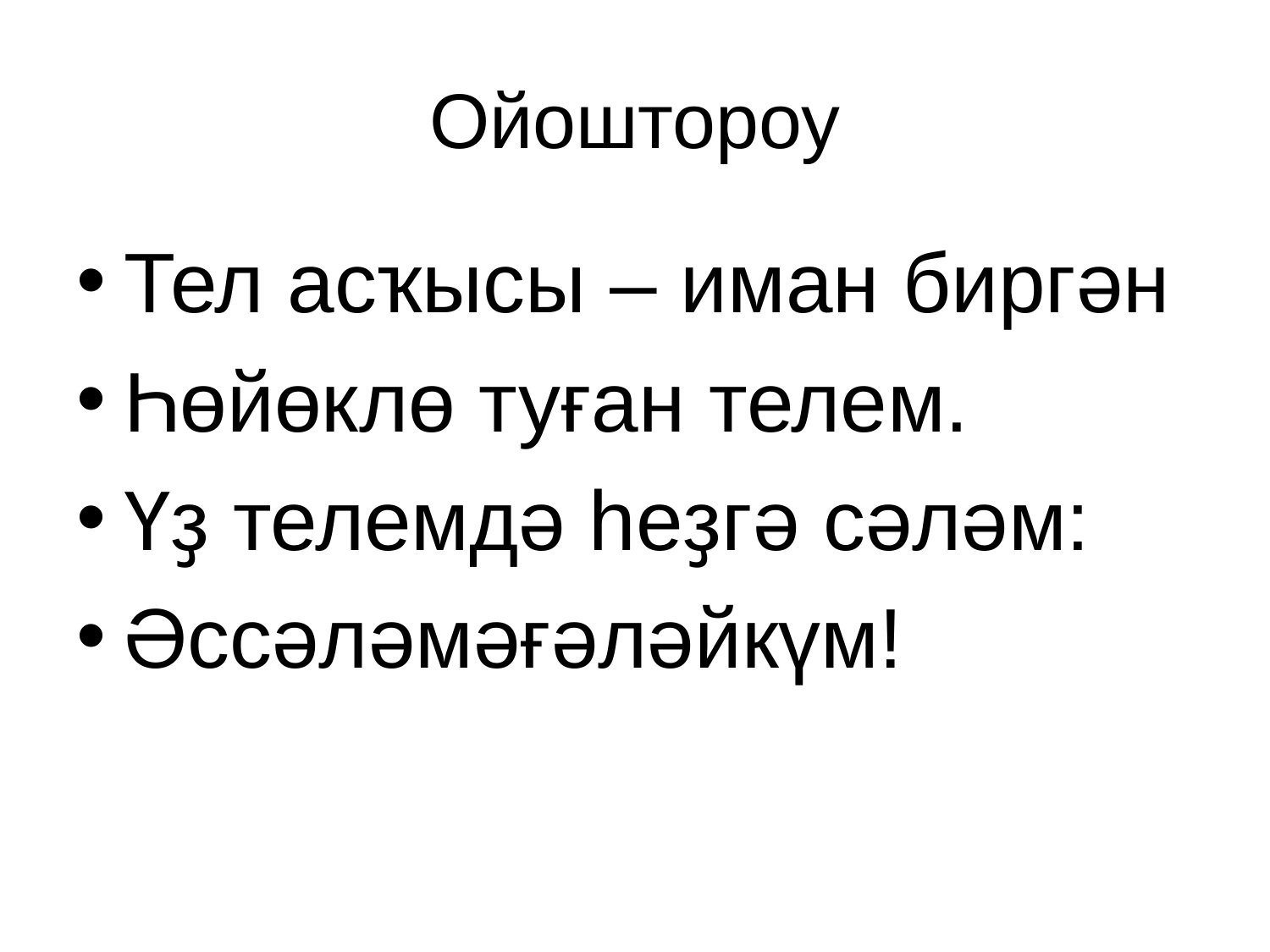

# Ойоштороу
Тел асҡысы – иман биргән
Һөйөклө туған телем.
Үҙ телемдә һеҙгә сәләм:
Әссәләмәғәләйкүм!